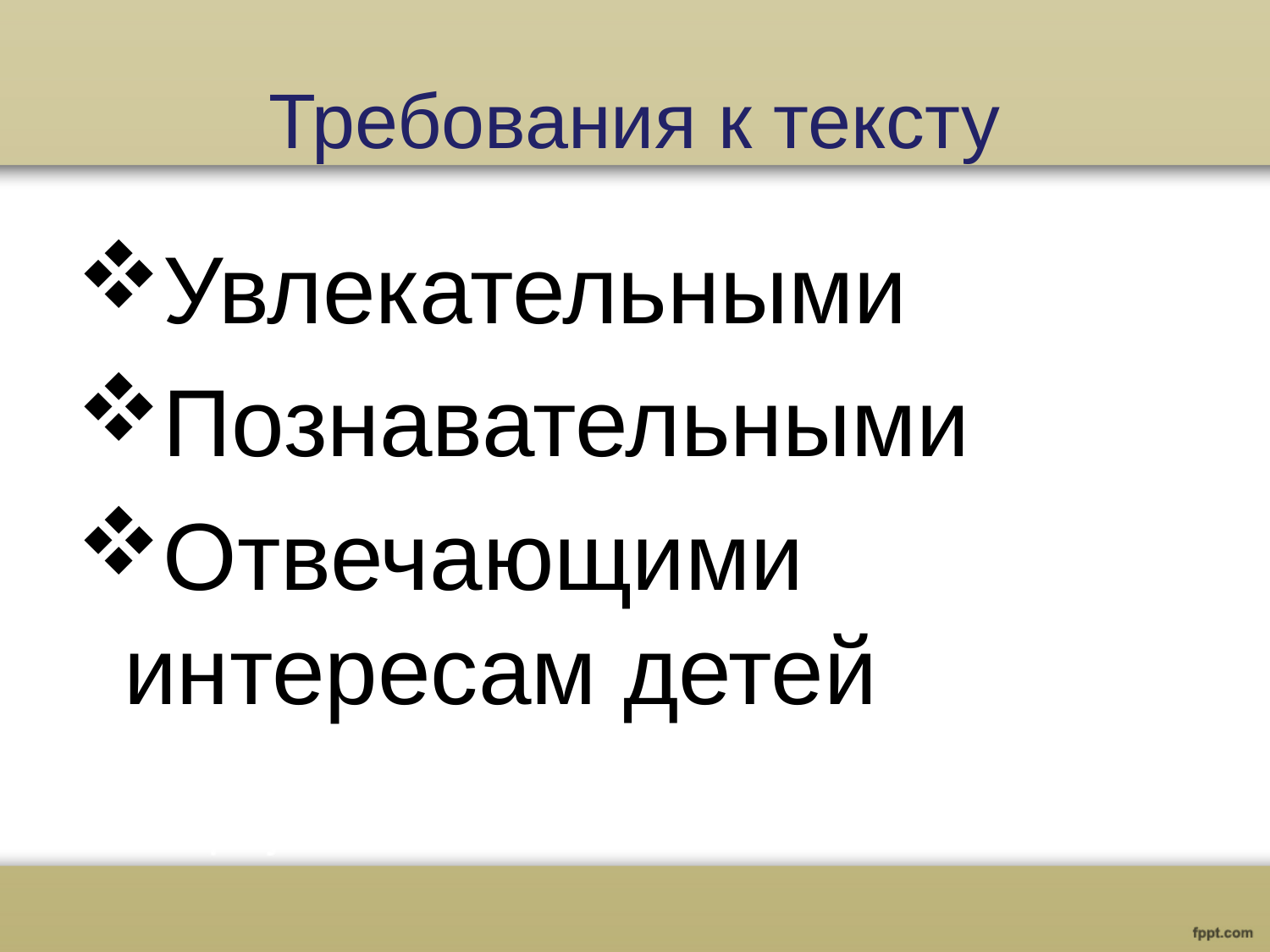

# Требования к тексту
Увлекательными
Познавательными
Отвечающими интересам детей